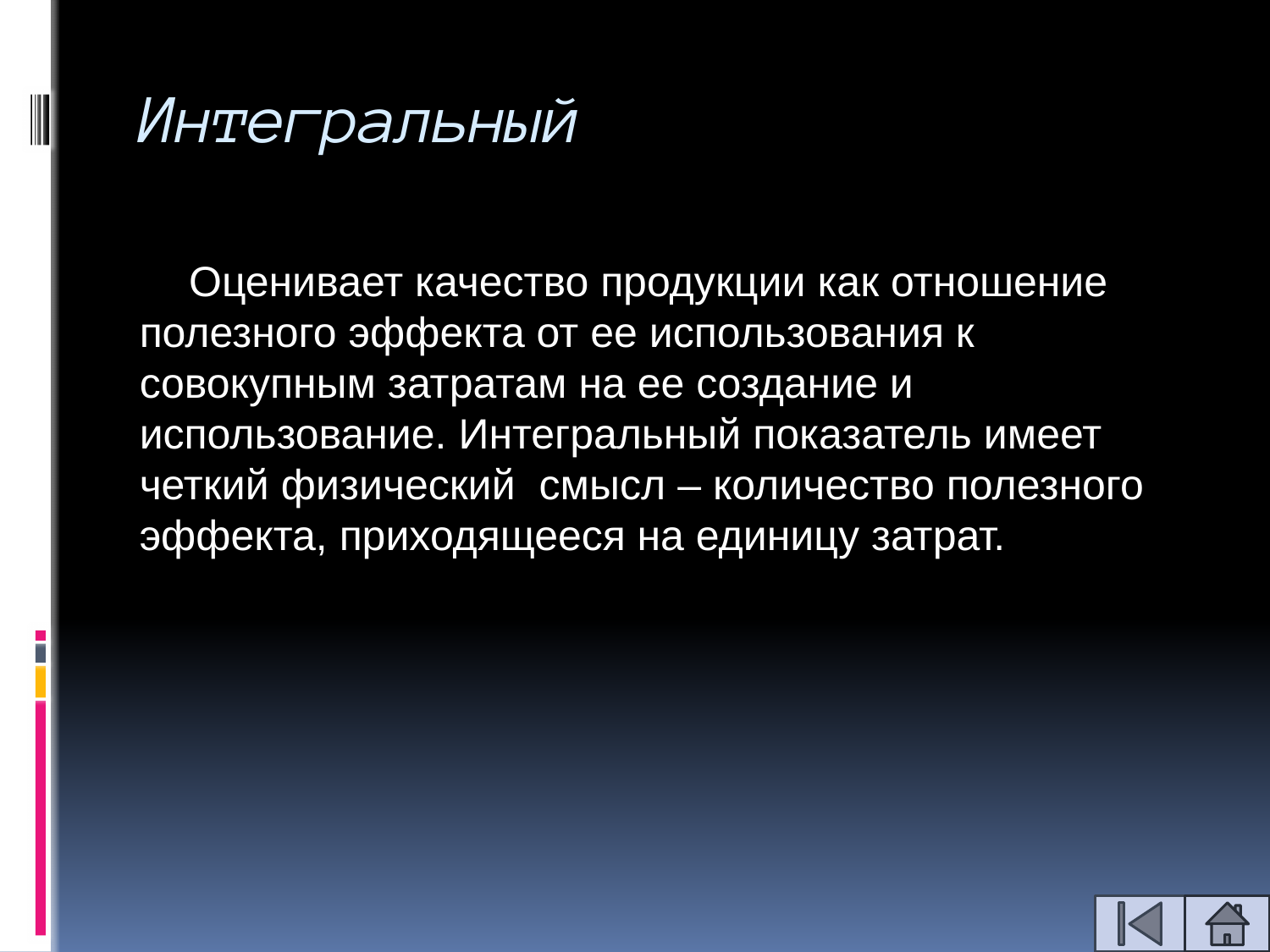

# Интегральный
Оценивает качество продукции как отношение полезного эффекта от ее использования к совокупным затратам на ее создание и использование. Интегральный показатель имеет четкий физический  смысл – количество полезного эффекта, приходящееся на единицу затрат.